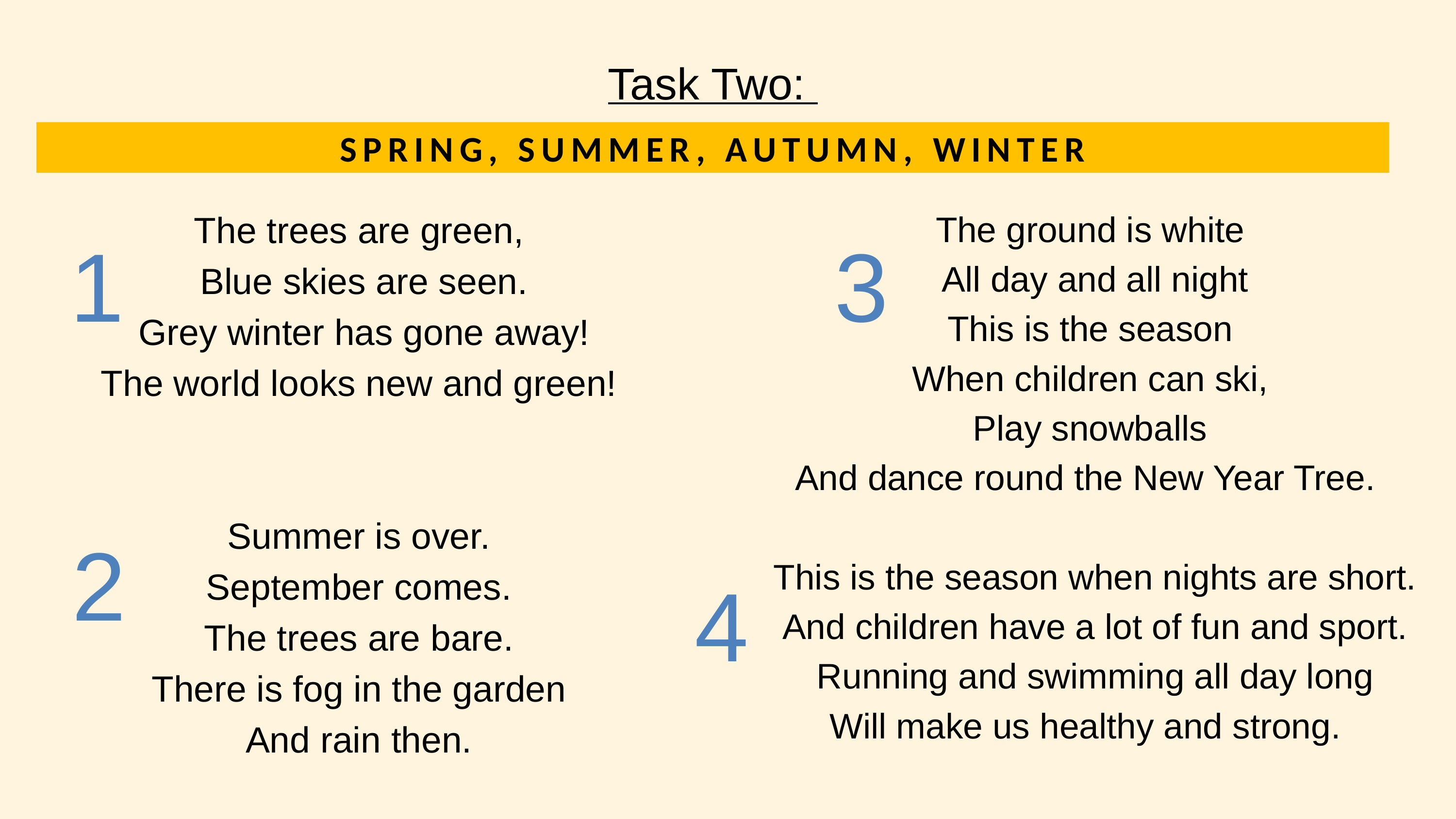

# Task Two:
SPRING, SUMMER, AUTUMN, WINTER
The trees are green,
Blue skies are seen.
Grey winter has gone away!
The world looks new and green!

Summer is over.
September comes.
The trees are bare.
There is fog in the garden
And rain then.

The ground is white
All day and all night
This is the season
When children can ski,
Play snowballs
And dance round the New Year Tree.

This is the season when nights are short.
And children have a lot of fun and sport.
Running and swimming all day long
Will make us healthy and strong.

1
3
2
4